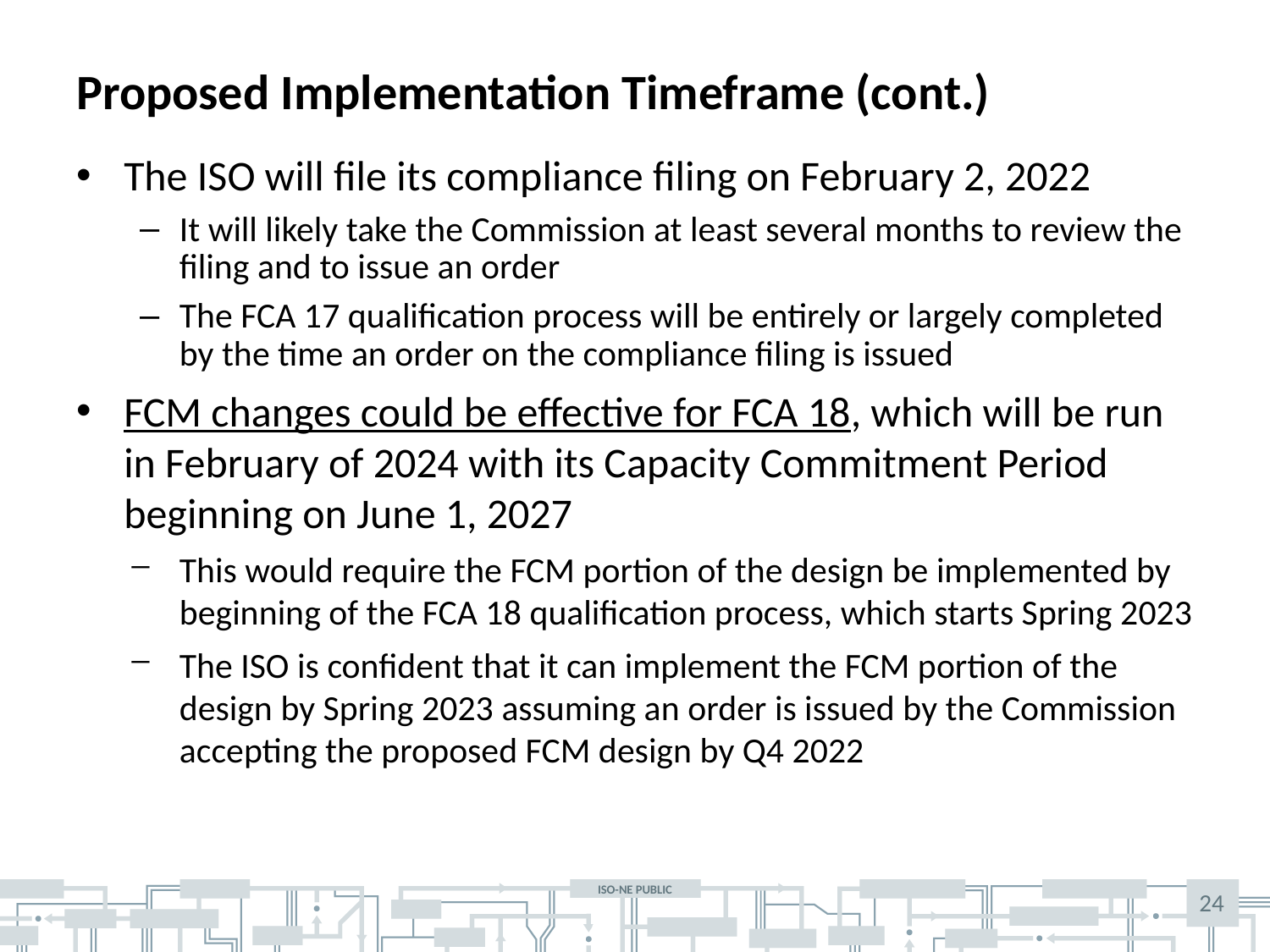

# Proposed Implementation Timeframe (cont.)
The ISO will file its compliance filing on February 2, 2022
It will likely take the Commission at least several months to review the filing and to issue an order
The FCA 17 qualification process will be entirely or largely completed by the time an order on the compliance filing is issued
FCM changes could be effective for FCA 18, which will be run in February of 2024 with its Capacity Commitment Period beginning on June 1, 2027
This would require the FCM portion of the design be implemented by beginning of the FCA 18 qualification process, which starts Spring 2023
The ISO is confident that it can implement the FCM portion of the design by Spring 2023 assuming an order is issued by the Commission accepting the proposed FCM design by Q4 2022
24